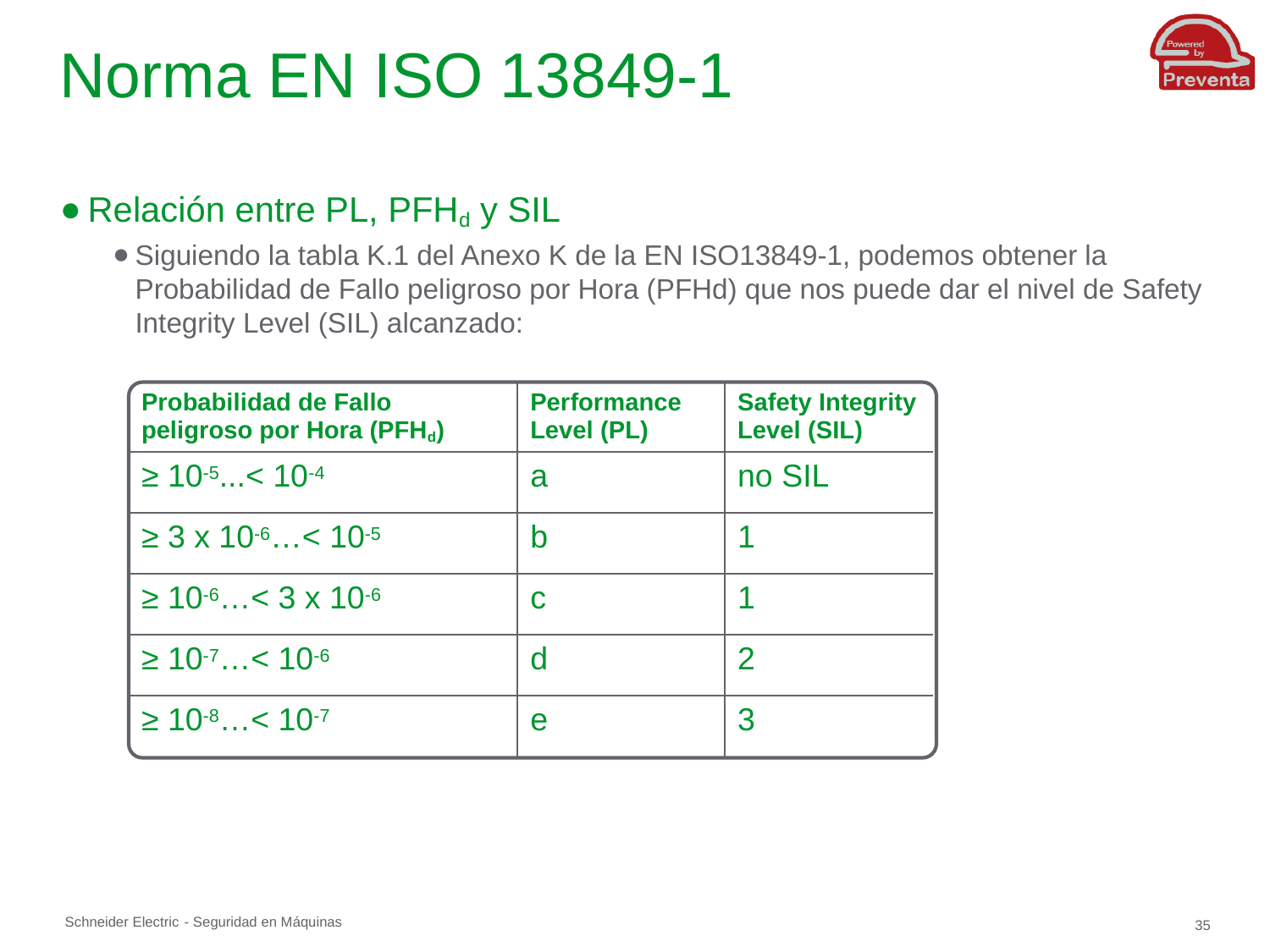

# Norma EN ISO 13849-1
Relación entre PL, PFHd y SIL
Siguiendo la tabla K.1 del Anexo K de la EN ISO13849-1, podemos obtener la Probabilidad de Fallo peligroso por Hora (PFHd) que nos puede dar el nivel de Safety Integrity Level (SIL) alcanzado:

| Probabilidad de Fallo peligroso por Hora (PFHd) | Performance Level (PL) | Safety Integrity Level (SIL) |
| --- | --- | --- |
| ≥ 10-5...< 10-4 | a | no SIL |
| ≥ 3 x 10-6…< 10-5 | b | 1 |
| ≥ 10-6…< 3 x 10-6 | c | 1 |
| ≥ 10-7…< 10-6 | d | 2 |
| ≥ 10-8…< 10-7 | e | 3 |